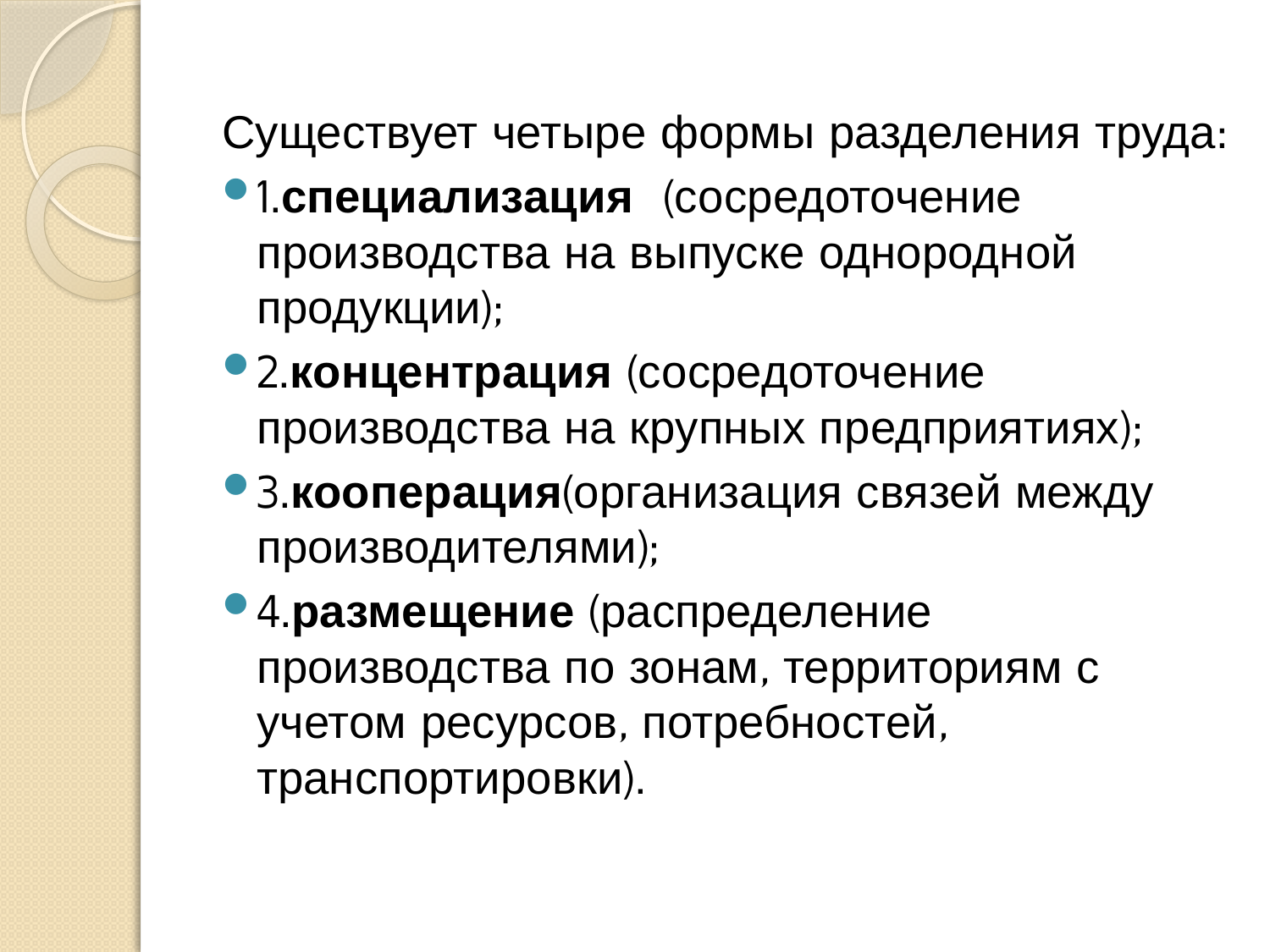

Существует четыре формы разделения труда:
1.специализация  (сосредоточение производства на выпуске однородной продукции);
2.концентрация (сосредоточение производства на крупных предприятиях);
3.кооперация(организация связей между производителями);
4.размещение (распределение производства по зонам, территориям с учетом ресурсов, потребностей, транспортировки).